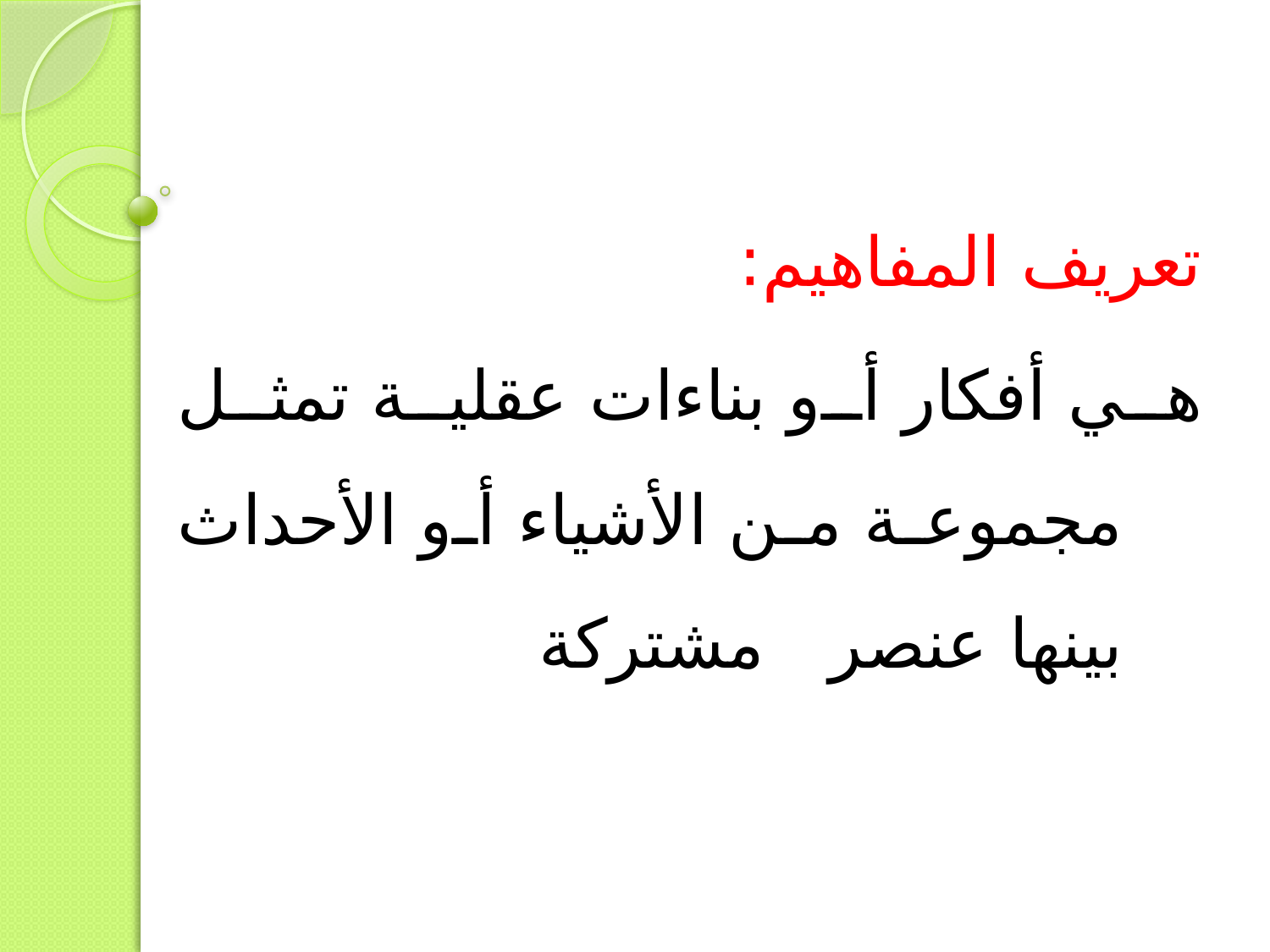

تعريف المفاهيم:
هي أفكار أو بناءات عقلية تمثل مجموعة من الأشياء أو الأحداث بينها عنصر   مشتركة